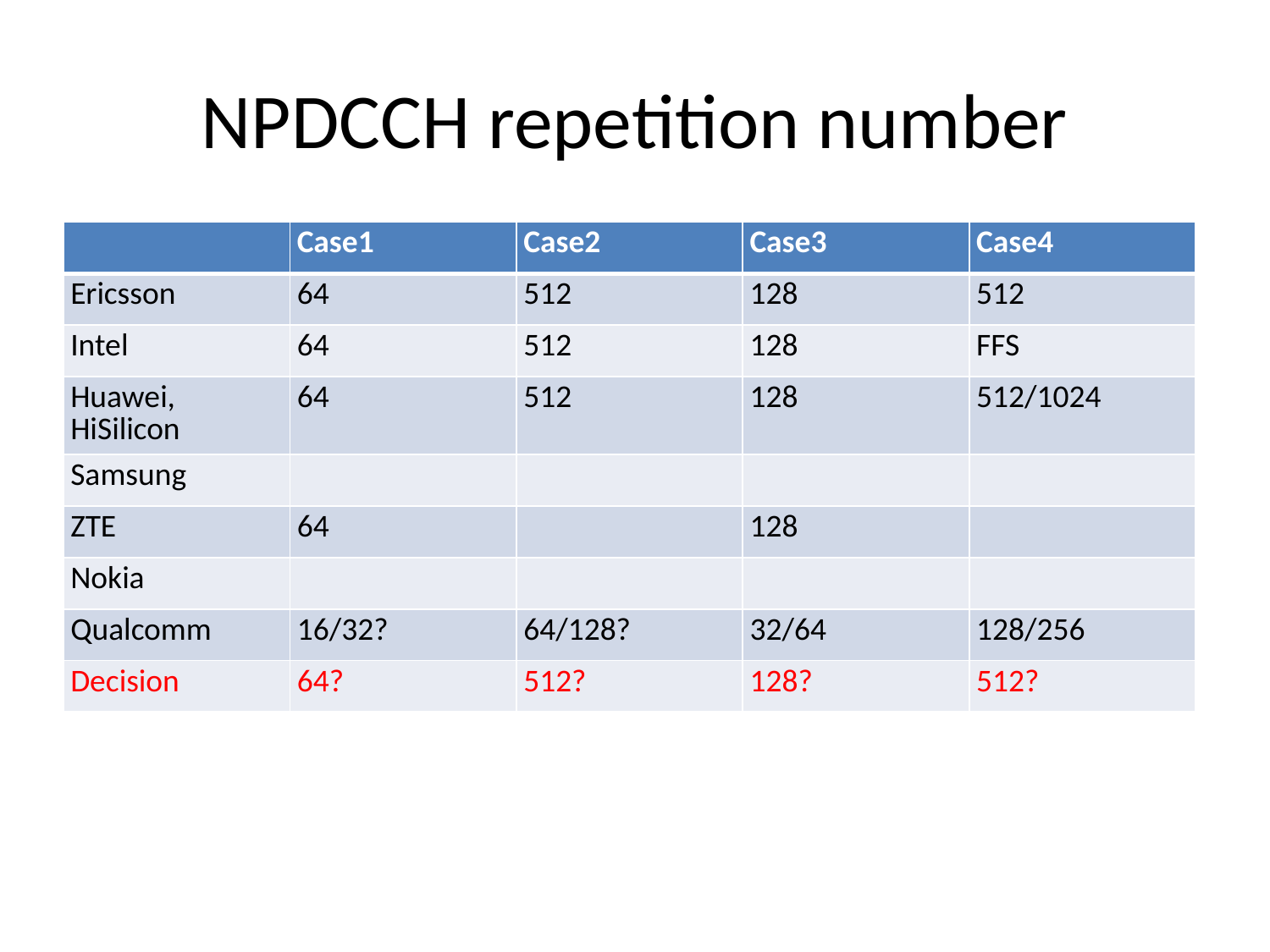

# NPDCCH repetition number
|  | Case1 | Case2 | Case3 | Case4 |
| --- | --- | --- | --- | --- |
| Ericsson | 64 | 512 | 128 | 512 |
| Intel | 64 | 512 | 128 | FFS |
| Huawei, HiSilicon | 64 | 512 | 128 | 512/1024 |
| Samsung |  |  |  |  |
| ZTE | 64 |  | 128 |  |
| Nokia |  |  |  |  |
| Qualcomm | 16/32? | 64/128? | 32/64 | 128/256 |
| Decision | 64? | 512? | 128? | 512? |